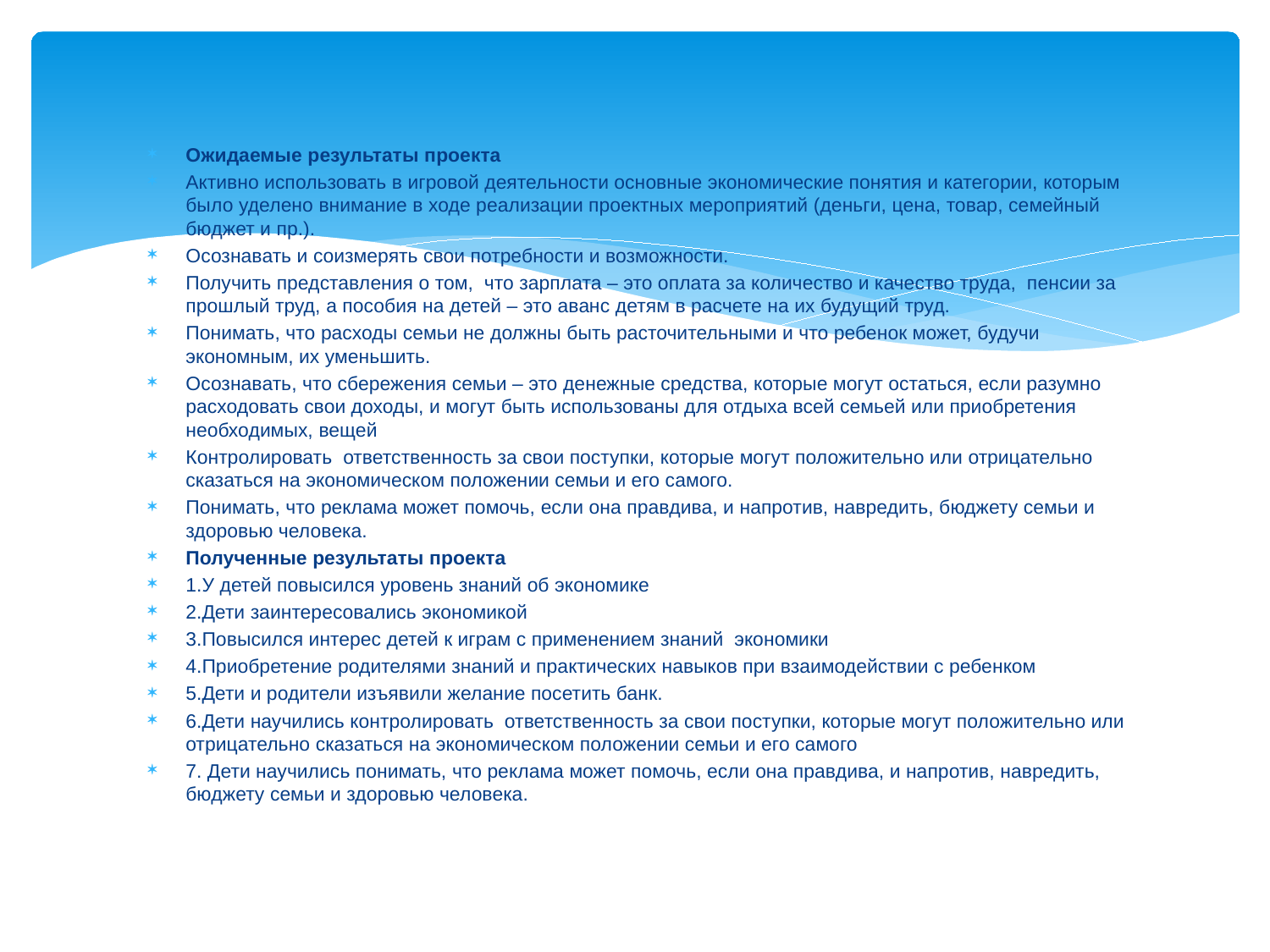

#
Ожидаемые результаты проекта
Активно использовать в игровой деятельности основные экономические понятия и категории, которым было уделено внимание в ходе реализации проектных мероприятий (деньги, цена, товар, семейный бюджет и пр.).
Осознавать и соизмерять свои потребности и возможности.
Получить представления о том,  что зарплата – это оплата за количество и качество труда,  пенсии за прошлый труд, а пособия на детей – это аванс детям в расчете на их будущий труд.
Понимать, что расходы семьи не должны быть расточительными и что ребенок может, будучи экономным, их уменьшить.
Осознавать, что сбережения семьи – это денежные средства, которые могут остаться, если разумно расходовать свои доходы, и могут быть использованы для отдыха всей семьей или приобретения необходимых, вещей
Контролировать  ответственность за свои поступки, которые могут положительно или отрицательно сказаться на экономическом положении семьи и его самого.
Понимать, что реклама может помочь, если она правдива, и напротив, навредить, бюджету семьи и здоровью человека.
Полученные результаты проекта
1.У детей повысился уровень знаний об экономике
2.Дети заинтересовались экономикой
3.Повысился интерес детей к играм с применением знаний  экономики
4.Приобретение родителями знаний и практических навыков при взаимодействии с ребенком
5.Дети и родители изъявили желание посетить банк.
6.Дети научились контролировать  ответственность за свои поступки, которые могут положительно или отрицательно сказаться на экономическом положении семьи и его самого
7. Дети научились понимать, что реклама может помочь, если она правдива, и напротив, навредить, бюджету семьи и здоровью человека.